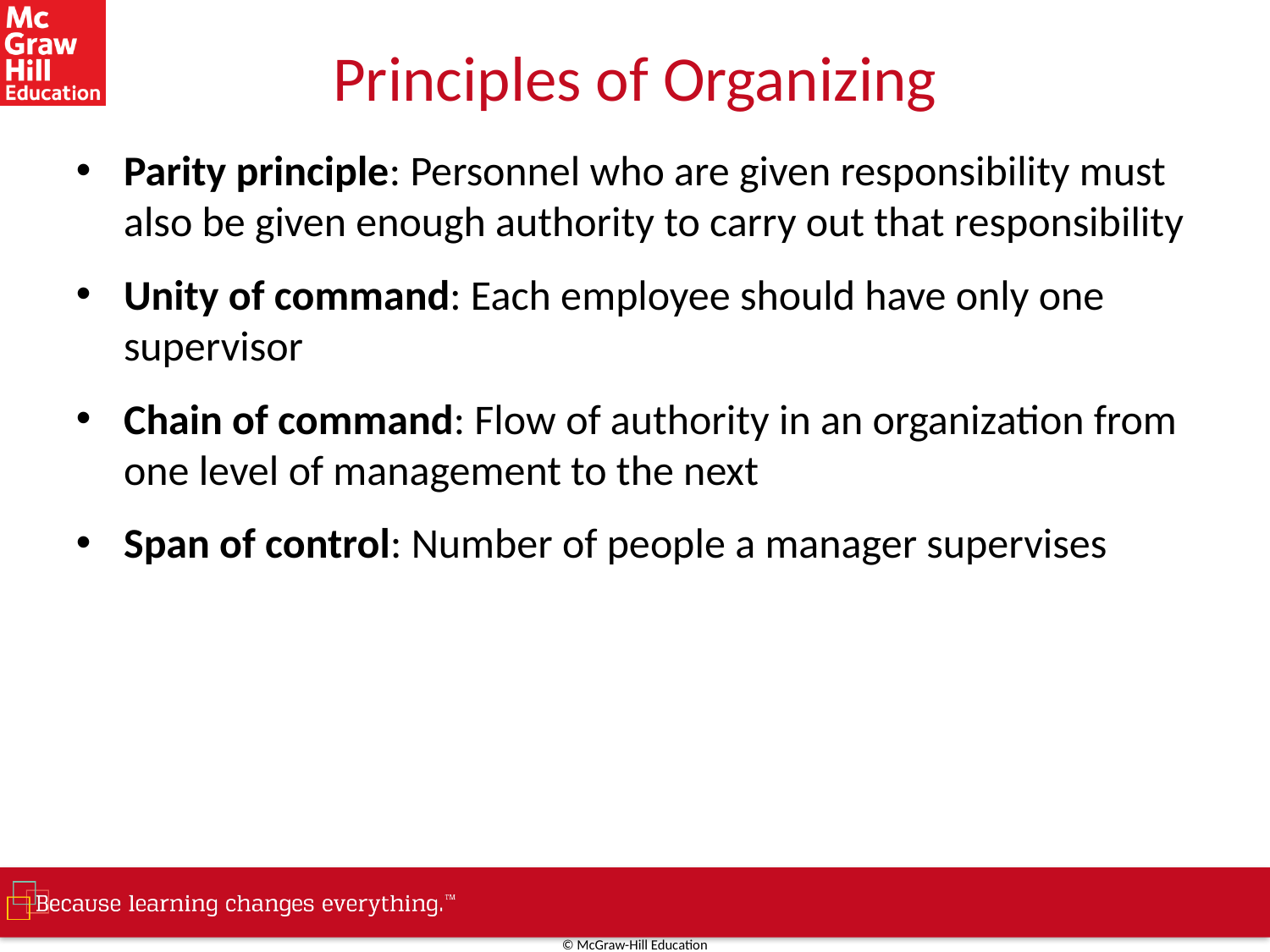

# Principles of Organizing
Parity principle: Personnel who are given responsibility must also be given enough authority to carry out that responsibility
Unity of command: Each employee should have only one supervisor
Chain of command: Flow of authority in an organization from one level of management to the next
Span of control: Number of people a manager supervises